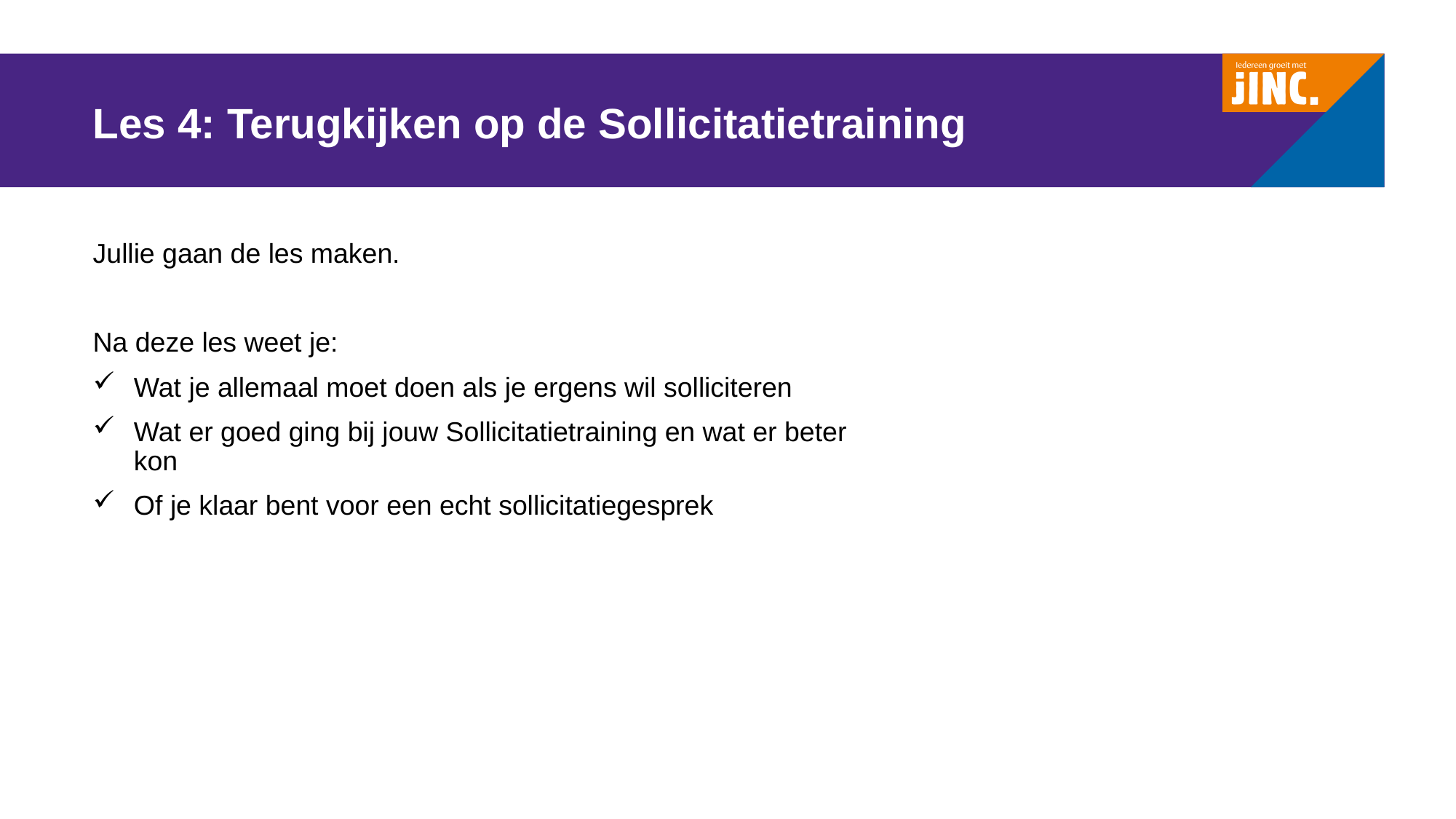

# Les 4: Terugkijken op de Sollicitatietraining
Jullie gaan de les maken.

Na deze les weet je:
Wat je allemaal moet doen als je ergens wil solliciteren
Wat er goed ging bij jouw Sollicitatietraining en wat er beter kon
Of je klaar bent voor een echt sollicitatiegesprek